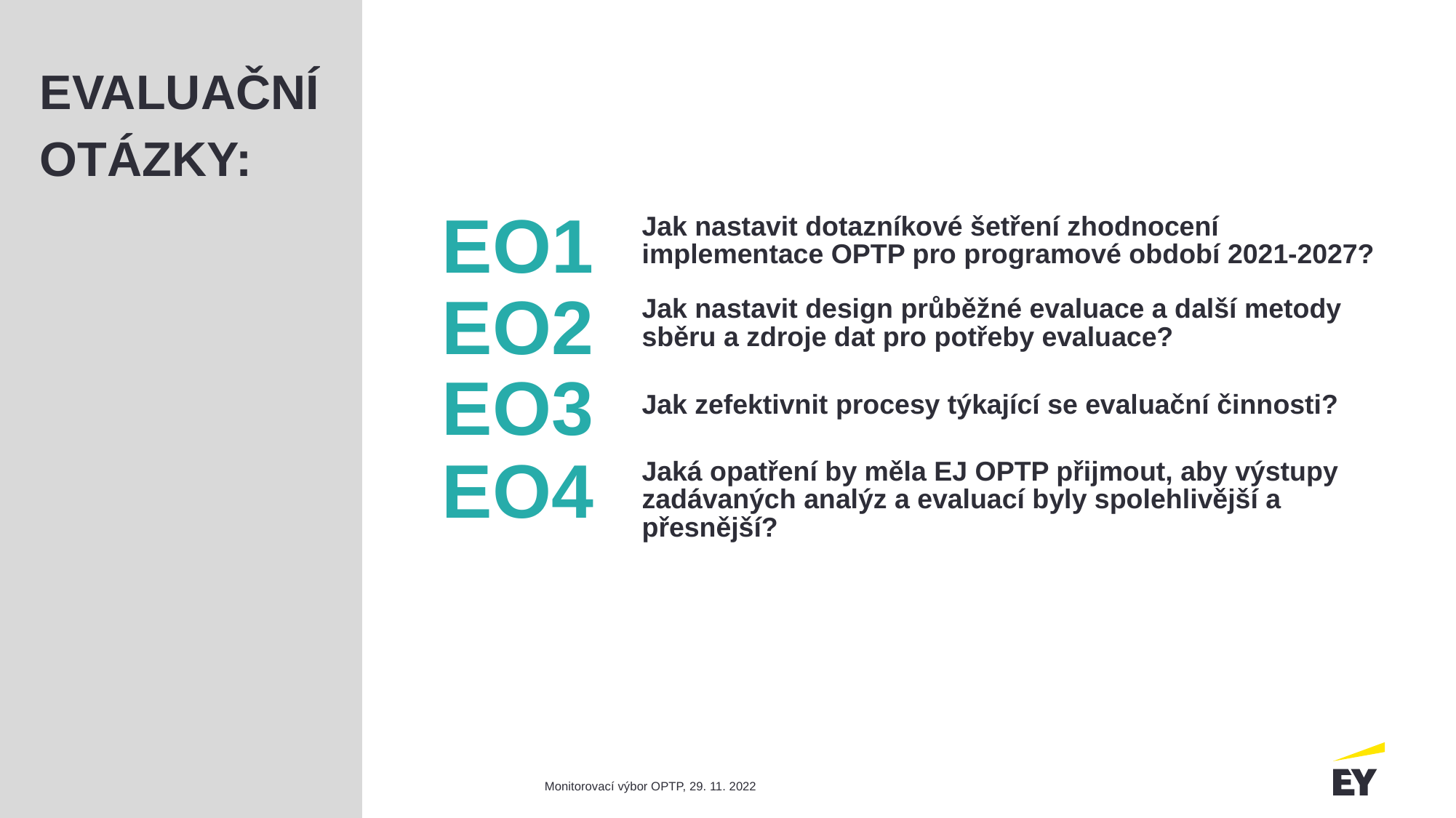

EVALUAČNÍ
OTÁZKY:
EO1
Jak nastavit dotazníkové šetření zhodnocení implementace OPTP pro programové období 2021-2027?
EO2
Jak nastavit design průběžné evaluace a další metody sběru a zdroje dat pro potřeby evaluace?
EO3
Jak zefektivnit procesy týkající se evaluační činnosti?
EO4
Jaká opatření by měla EJ OPTP přijmout, aby výstupy zadávaných analýz a evaluací byly spolehlivější a přesnější?
Monitorovací výbor OPTP, 29. 11. 2022